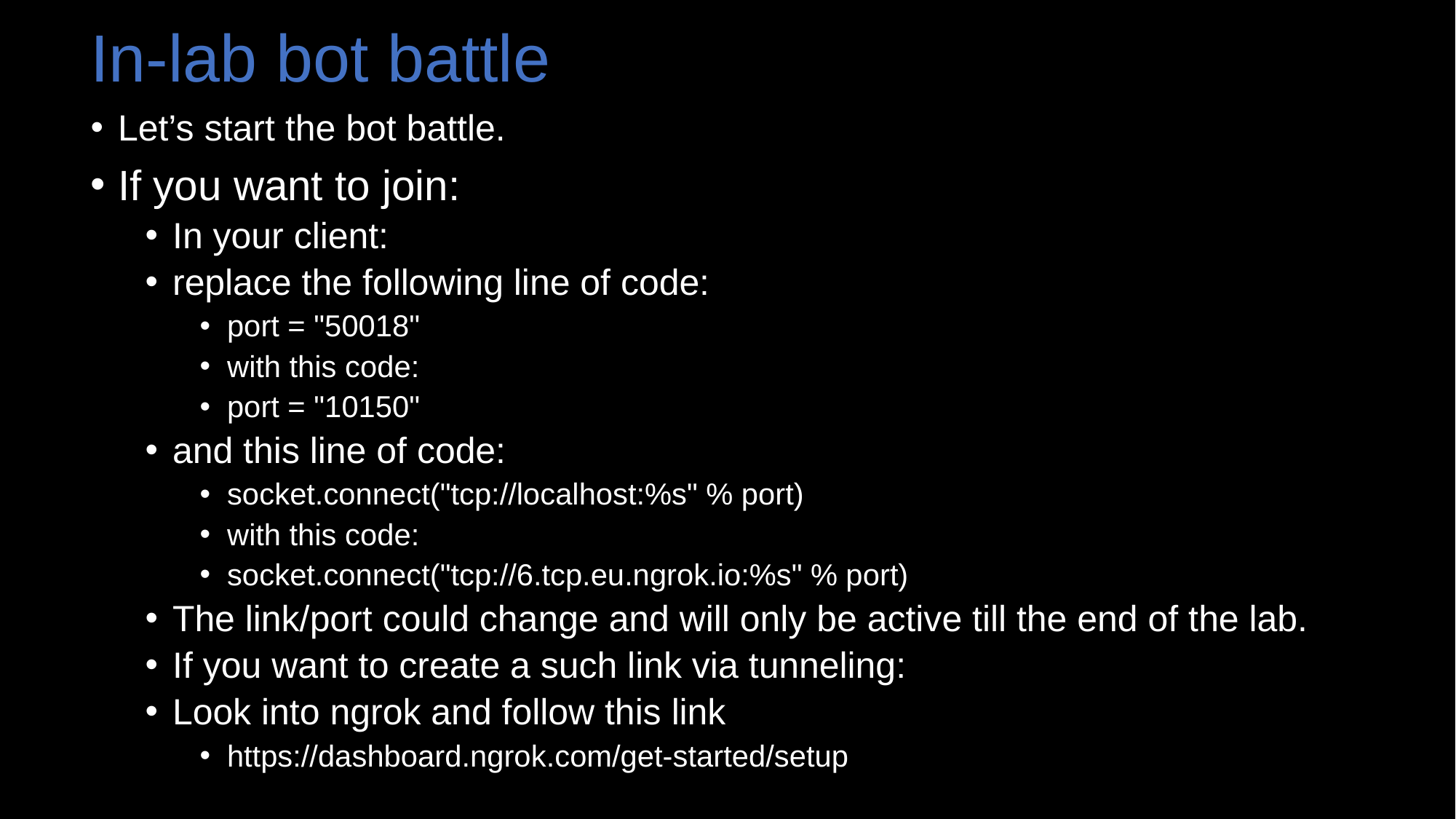

# In-lab bot battle
Let’s start the bot battle.
If you want to join:
In your client:
replace the following line of code:
port = "50018"
with this code:
port = "10150"
and this line of code:
socket.connect("tcp://localhost:%s" % port)
with this code:
socket.connect("tcp://6.tcp.eu.ngrok.io:%s" % port)
The link/port could change and will only be active till the end of the lab.
If you want to create a such link via tunneling:
Look into ngrok and follow this link
https://dashboard.ngrok.com/get-started/setup